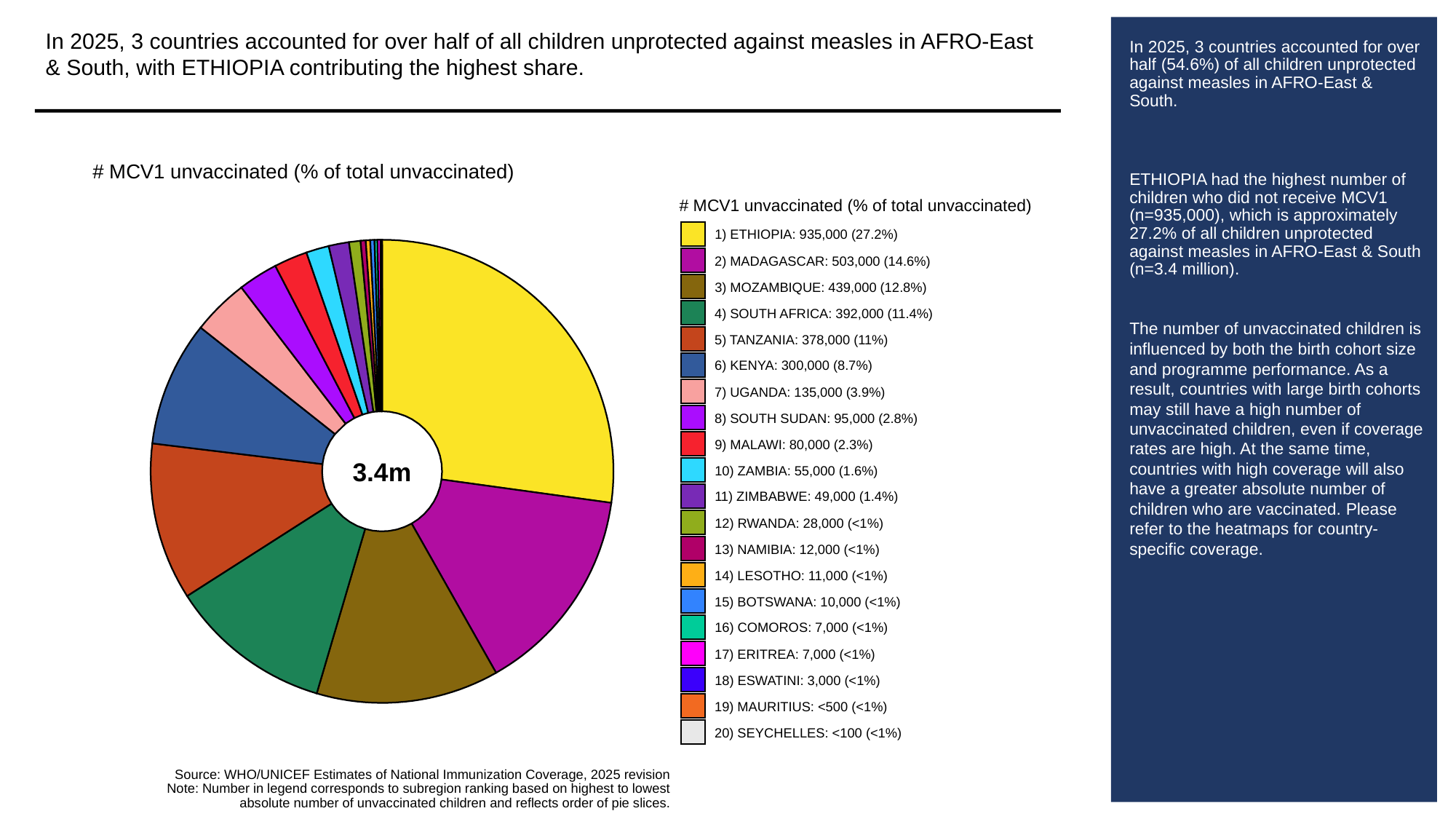

In 2025, 3 countries accounted for over half of all children unprotected against measles in AFRO-East & South, with ETHIOPIA contributing the highest share.
# In 2025, 3 countries accounted for over half (54.6%) of all children unprotected against measles in AFRO-East & South.

ETHIOPIA had the highest number of children who did not receive MCV1 (n=935,000), which is approximately 27.2% of all children unprotected against measles in AFRO-East & South (n=3.4 million).

The number of unvaccinated children is influenced by both the birth cohort size and programme performance. As a result, countries with large birth cohorts may still have a high number of unvaccinated children, even if coverage rates are high. At the same time, countries with high coverage will also have a greater absolute number of children who are vaccinated. Please refer to the heatmaps for country-specific coverage.

# MCV1 unvaccinated (% of total unvaccinated)
# MCV1 unvaccinated (% of total unvaccinated)

1) ETHIOPIA: 935,000 (27.2%)

2) MADAGASCAR: 503,000 (14.6%)

3) MOZAMBIQUE: 439,000 (12.8%)

4) SOUTH AFRICA: 392,000 (11.4%)

5) TANZANIA: 378,000 (11%)

6) KENYA: 300,000 (8.7%)

7) UGANDA: 135,000 (3.9%)

8) SOUTH SUDAN: 95,000 (2.8%)

9) MALAWI: 80,000 (2.3%)

3.4m
10) ZAMBIA: 55,000 (1.6%)

11) ZIMBABWE: 49,000 (1.4%)

12) RWANDA: 28,000 (<1%)

13) NAMIBIA: 12,000 (<1%)

14) LESOTHO: 11,000 (<1%)

15) BOTSWANA: 10,000 (<1%)

16) COMOROS: 7,000 (<1%)

17) ERITREA: 7,000 (<1%)

18) ESWATINI: 3,000 (<1%)

19) MAURITIUS: <500 (<1%)

20) SEYCHELLES: <100 (<1%)
Source: WHO/UNICEF Estimates of National Immunization Coverage, 2025 revision
Note: Number in legend corresponds to subregion ranking based on highest to lowest
absolute number of unvaccinated children and reflects order of pie slices.